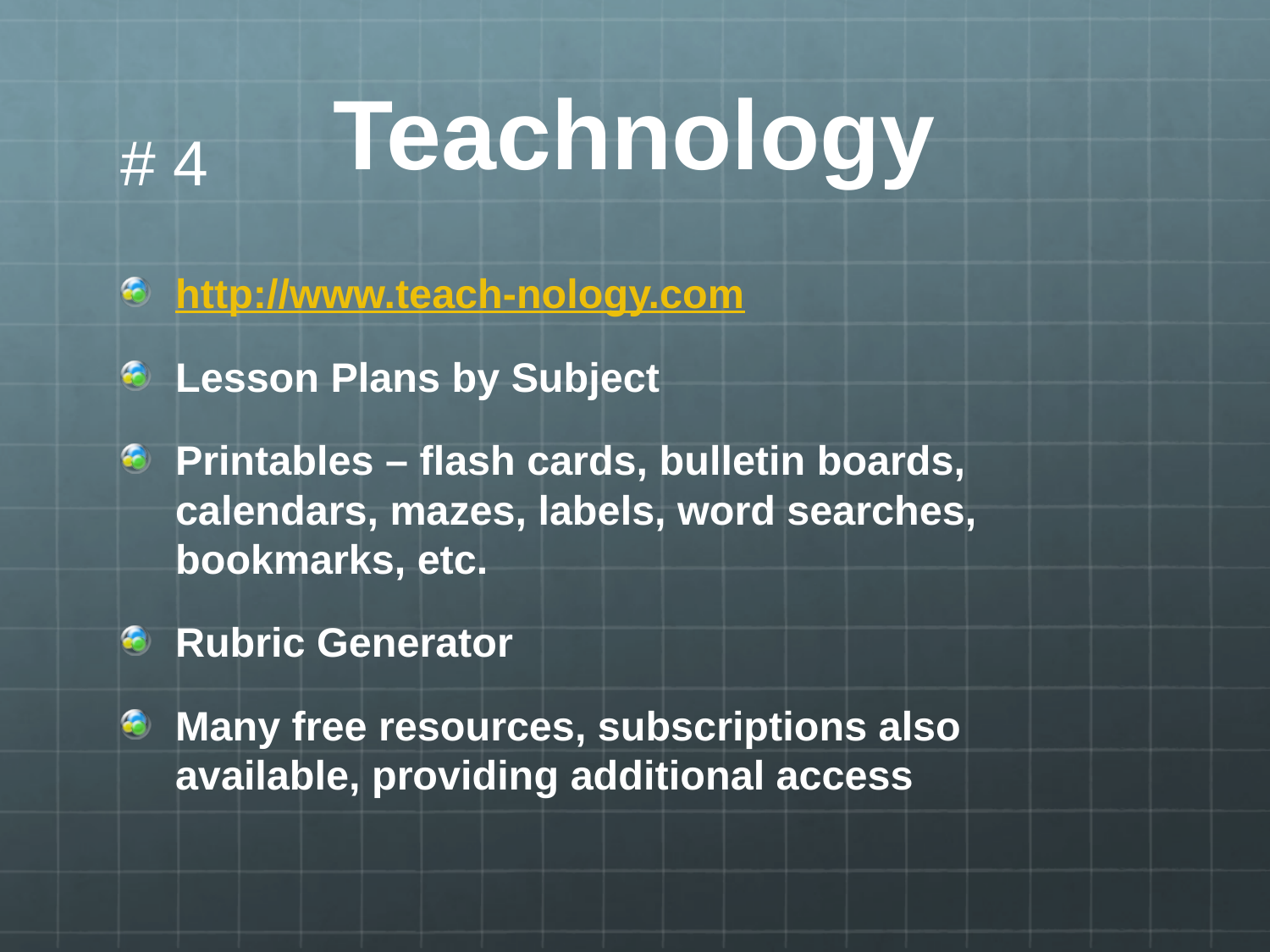

# Teachnology
# 4
http://www.teach-nology.com
Lesson Plans by Subject
Printables – flash cards, bulletin boards, calendars, mazes, labels, word searches, bookmarks, etc.
Rubric Generator
Many free resources, subscriptions also available, providing additional access